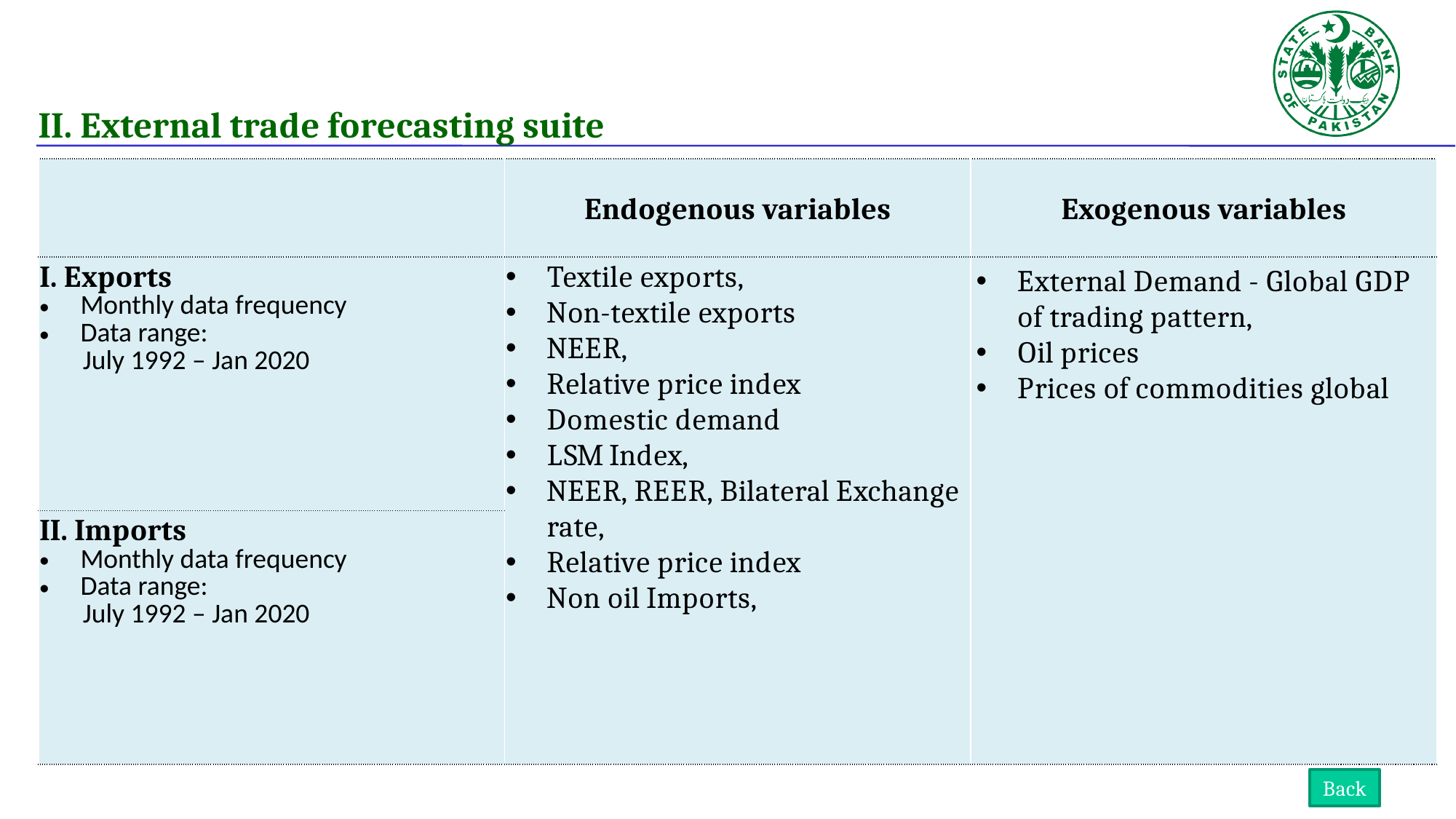

II. External trade forecasting suite
|  | Endogenous variables | Exogenous variables |
| --- | --- | --- |
| I. Exports Monthly data frequency Data range: July 1992 – Jan 2020 | Textile exports, Non-textile exports NEER, Relative price index Domestic demand LSM Index, NEER, REER, Bilateral Exchange rate, Relative price index Non oil Imports, | External Demand - Global GDP of trading pattern, Oil prices Prices of commodities global |
| II. Imports Monthly data frequency Data range: July 1992 – Jan 2020 |  |  |
Back